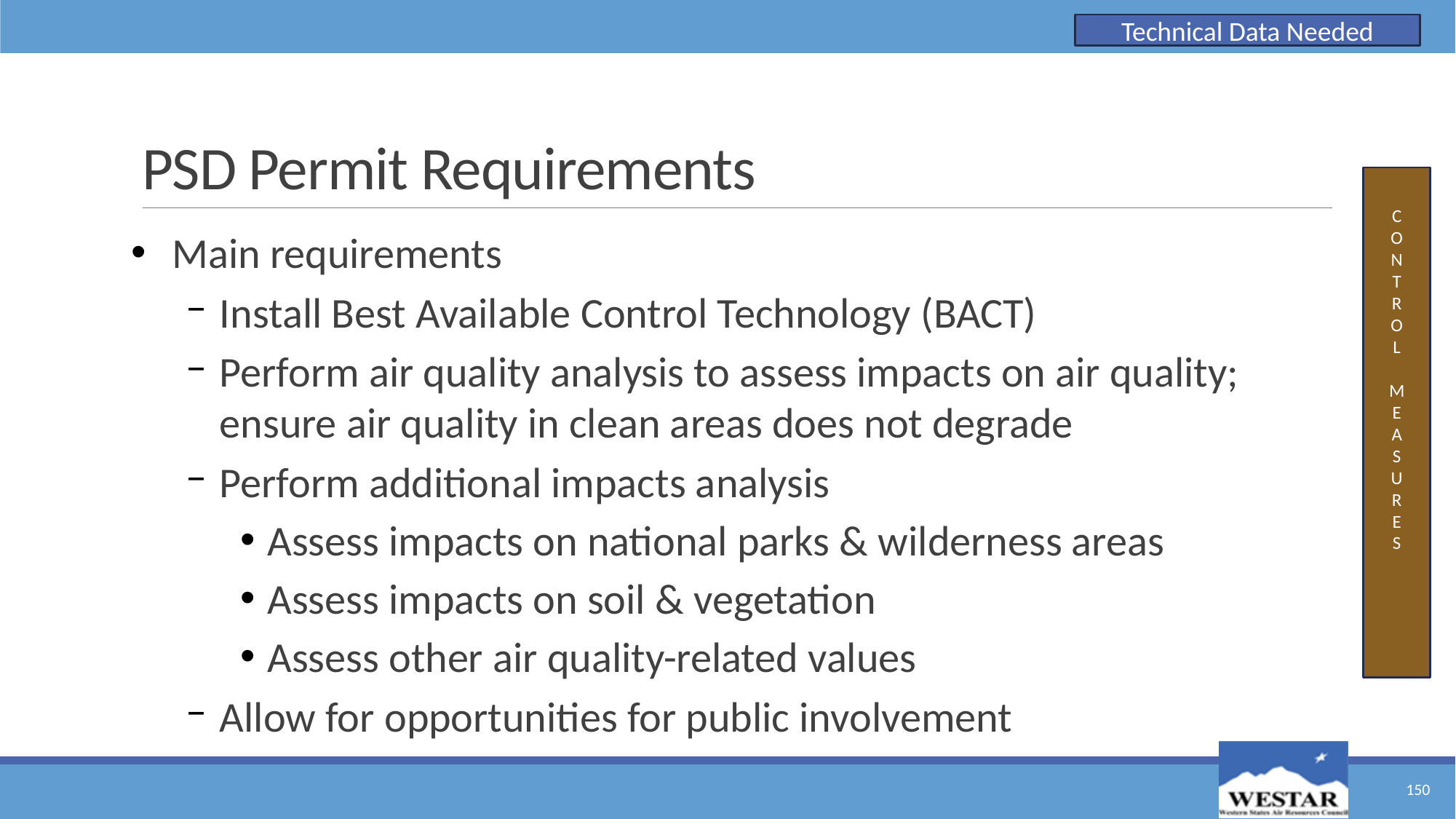

Technical Data Needed
# PSD Permit Requirements
C
O
N
T
R
O
L

M
E
A
S
U
R
E
S

Main requirements
Install Best Available Control Technology (BACT)
Perform air quality analysis to assess impacts on air quality; ensure air quality in clean areas does not degrade
Perform additional impacts analysis
Assess impacts on national parks & wilderness areas
Assess impacts on soil & vegetation
Assess other air quality-related values
Allow for opportunities for public involvement

150